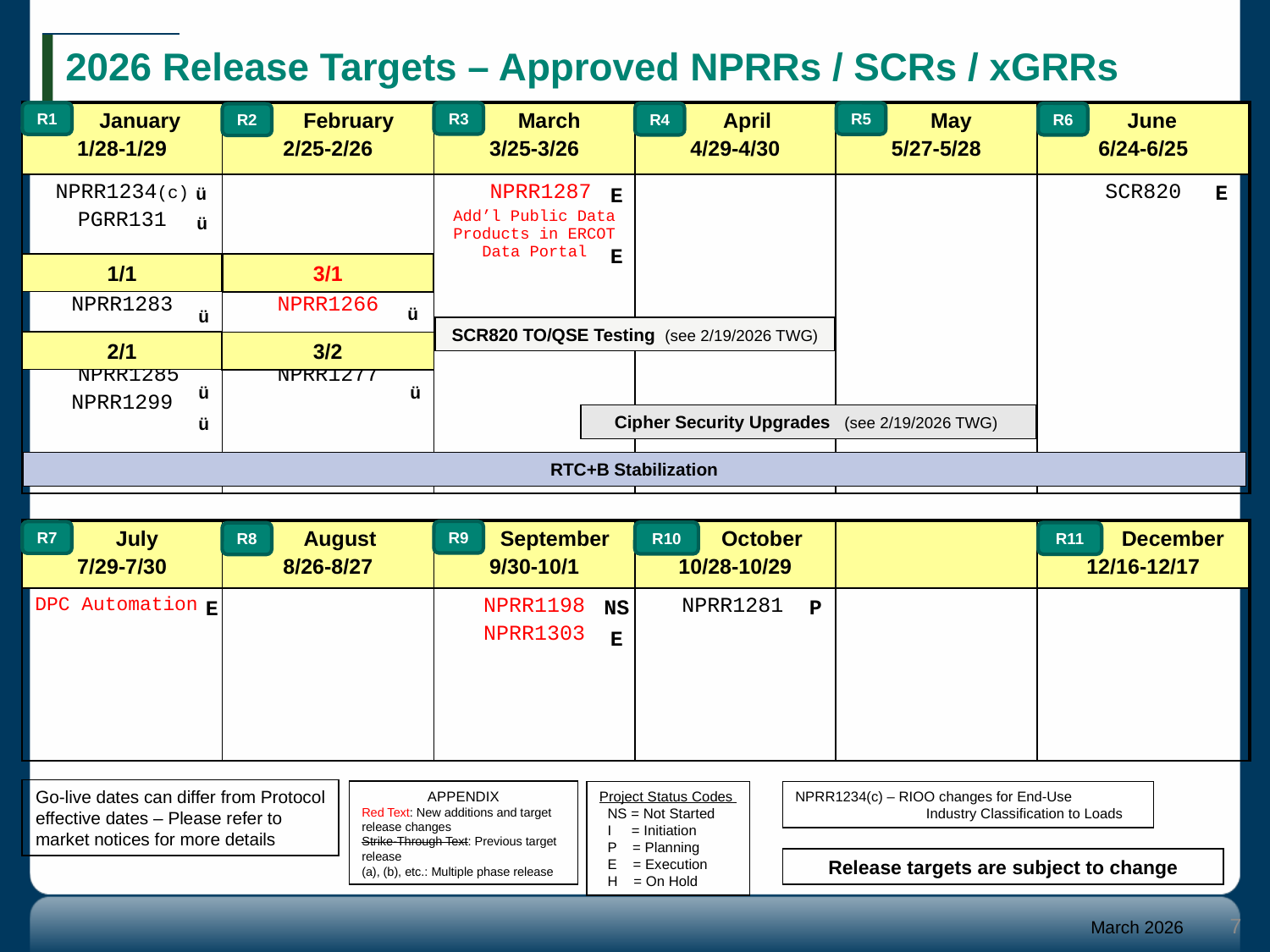

# 2026 Release Targets – Approved NPRRs / SCRs / xGRRs
R3
R5
R1
| January 1/28-1/29 | February 2/25-2/26 | March 3/25-3/26 | April 4/29-4/30 | May 5/27-5/28 | June 6/24-6/25 |
| --- | --- | --- | --- | --- | --- |
| NPRR1234(c) PGRR131 NPRR1283 NPRR1285 NPRR1299 | NPRR1266 NPRR1277 | NPRR1287 Add’l Public Data Products in ERCOT Data Portal |  |  | SCR820 |
R4
R6
R2
E

E

E
ü

ü

ü

ü

ü
1/1
3/1

ü

ü

SCR820 TO/QSE Testing  (see 2/19/2026 TWG)
2/1
3/2
Cipher Security Upgrades   (see 2/19/2026 TWG)
RTC+B Stabilization
| July 7/29-7/30 | August 8/26-8/27 | September 9/30-10/1 | October 10/28-10/29 |  | December 12/16-12/17 |
| --- | --- | --- | --- | --- | --- |
| DPC Automation |  | NPRR1198 NPRR1303 | NPRR1281 |  |  |
R9
R7
R10
R11
R8
NS

E

P

E

Go-live dates can differ from Protocol effective dates – Please refer to market notices for more details
APPENDIX
Red Text: New additions and target release changes
Strike-Through Text: Previous target release
(a), (b), etc.: Multiple phase release
Project Status Codes
  NS = Not Started
  I     = Initiation
  P    = Planning
  E    = Execution
  H    = On Hold
NPRR1234(c) – RIOO changes for End-Use
	 Industry Classification to Loads
Release targets are subject to change
7